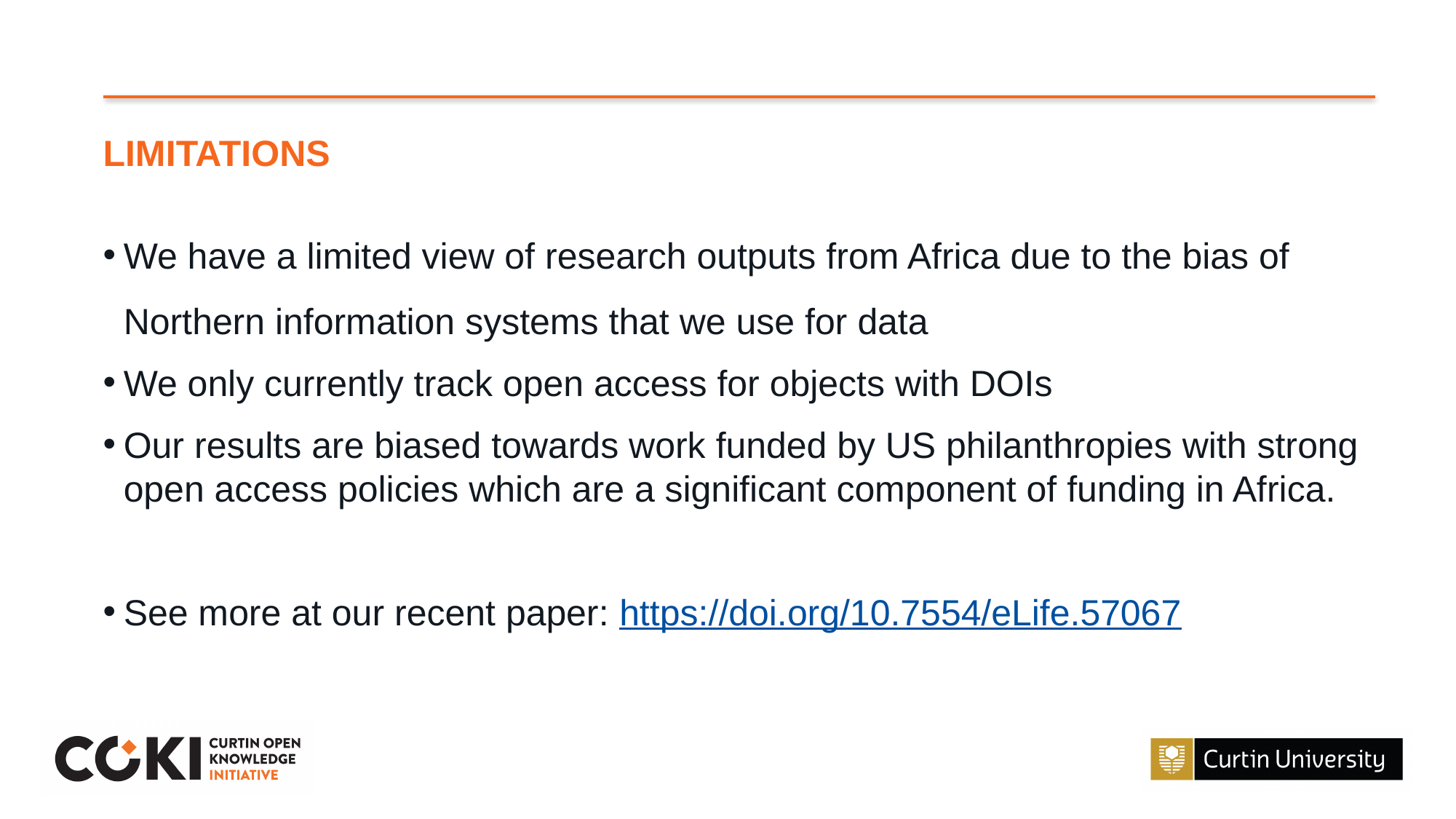

LIMITATIONS
We have a limited view of research outputs from Africa due to the bias of Northern information systems that we use for data
We only currently track open access for objects with DOIs
Our results are biased towards work funded by US philanthropies with strong open access policies which are a significant component of funding in Africa.

See more at our recent paper: https://doi.org/10.7554/eLife.57067